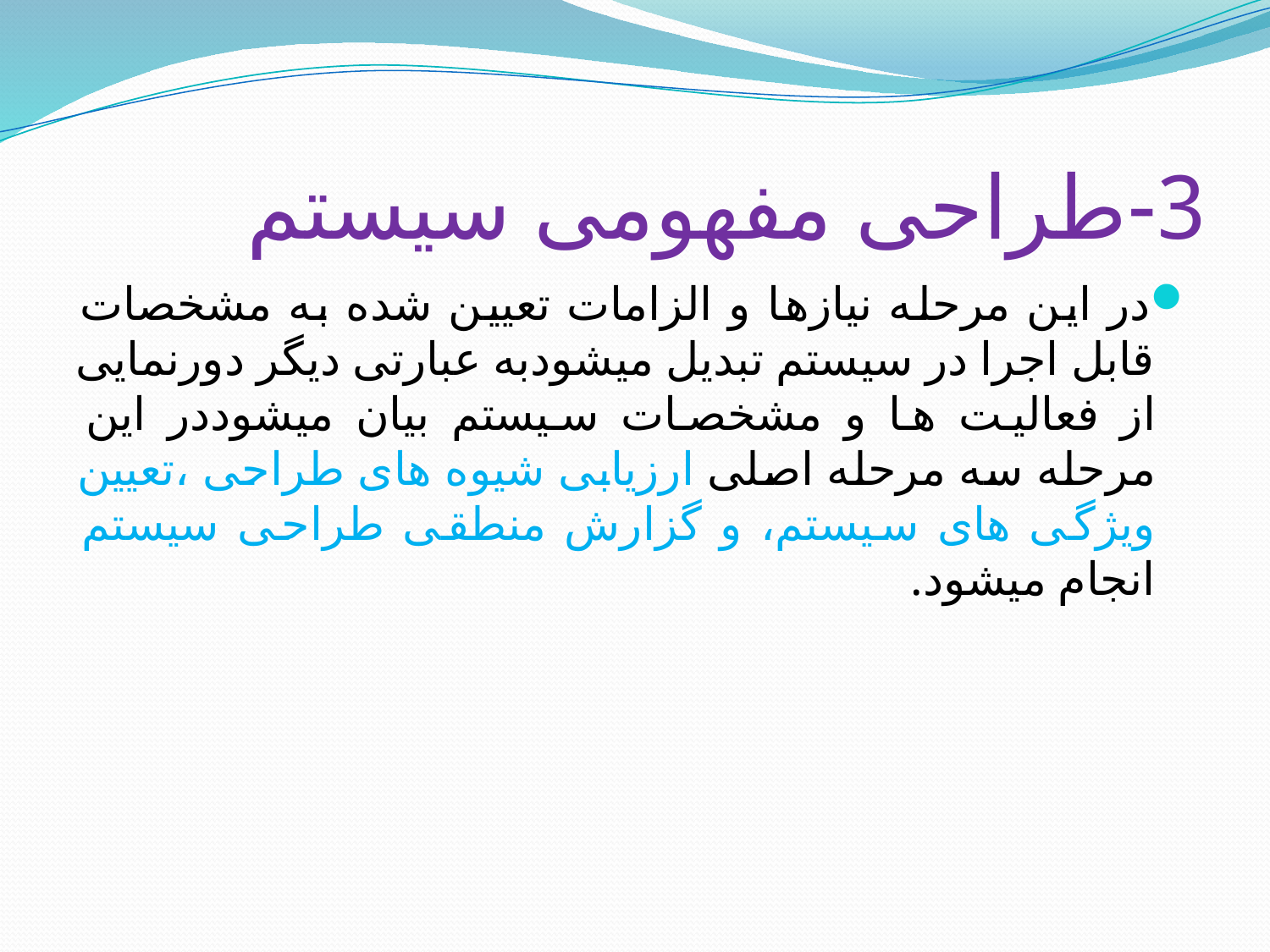

# 3-طراحی مفهومی سیستم
در این مرحله نیازها و الزامات تعیین شده به مشخصات قابل اجرا در سیستم تبدیل میشودبه عبارتی دیگر دورنمایی از فعالیت ها و مشخصات سیستم بیان میشوددر این مرحله سه مرحله اصلی ارزیابی شیوه های طراحی ،تعیین ویژگی های سیستم، و گزارش منطقی طراحی سیستم انجام میشود.